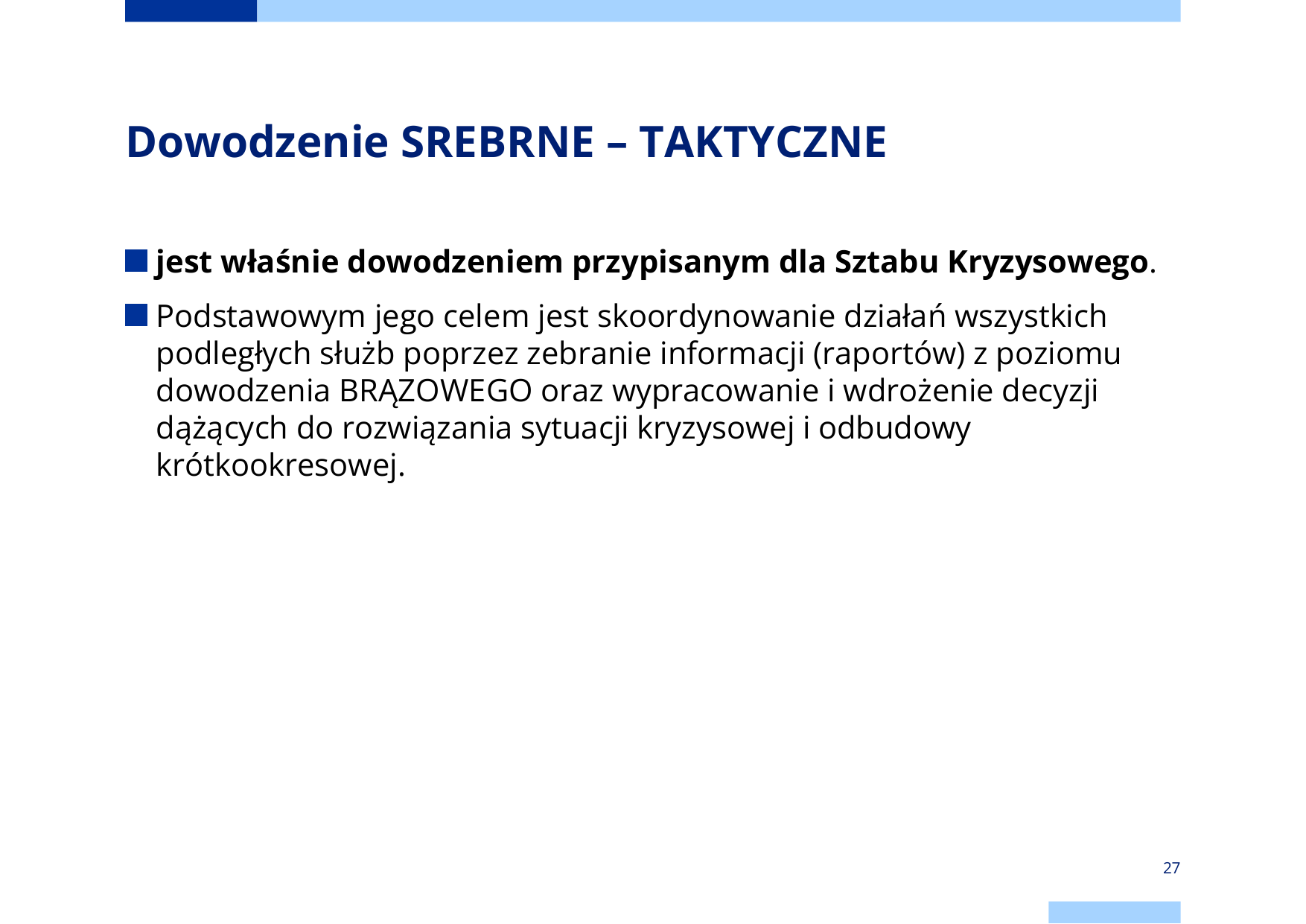

# Dowodzenie SREBRNE – TAKTYCZNE
jest właśnie dowodzeniem przypisanym dla Sztabu Kryzysowego.
Podstawowym jego celem jest skoordynowanie działań wszystkich podległych służb poprzez zebranie informacji (raportów) z poziomu dowodzenia BRĄZOWEGO oraz wypracowanie i wdrożenie decyzji dążących do rozwiązania sytuacji kryzysowej i odbudowy krótkookresowej.

27